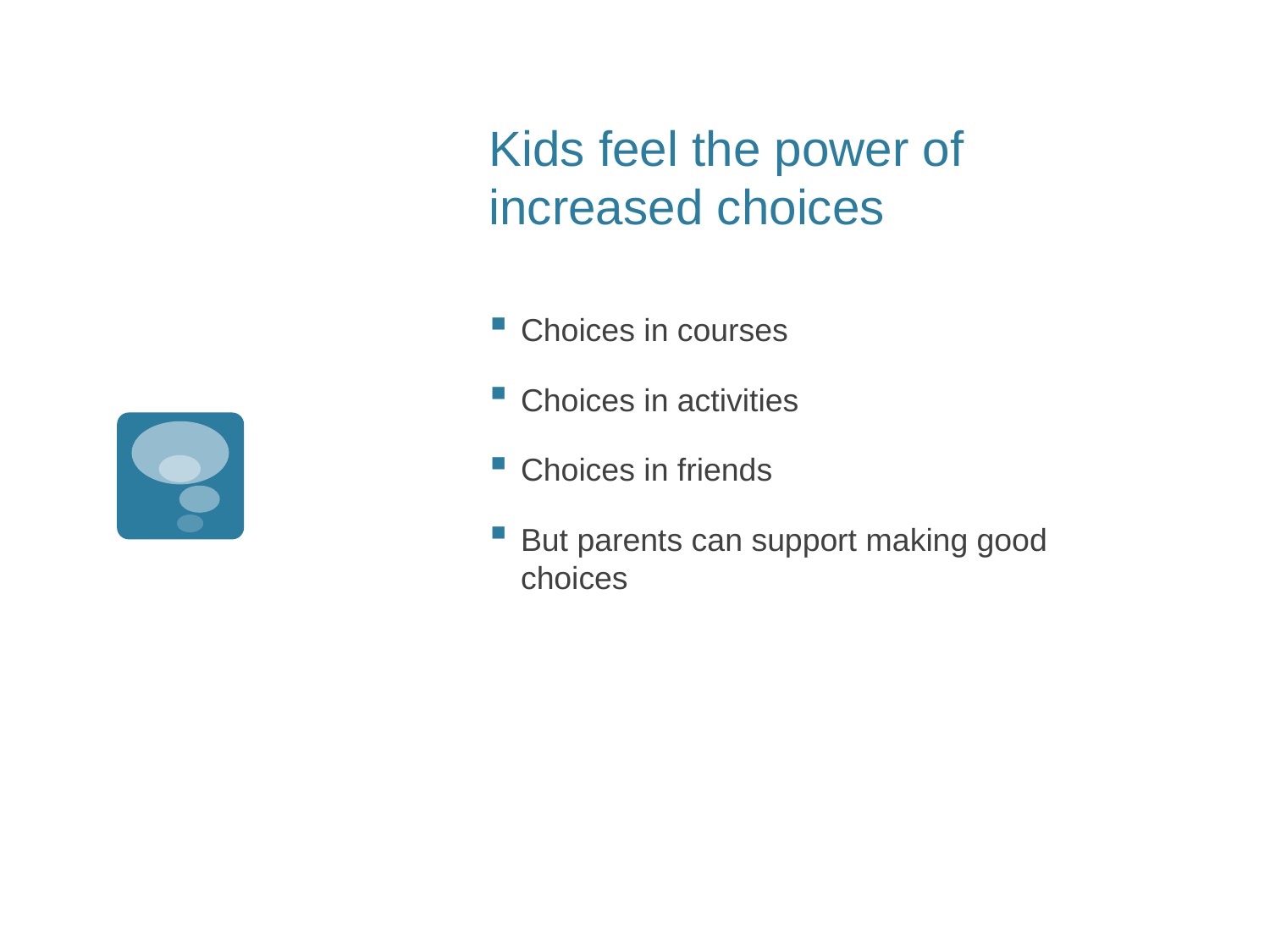

# Kids feel the power of increased choices
Choices in courses
Choices in activities
Choices in friends
But parents can support making good choices